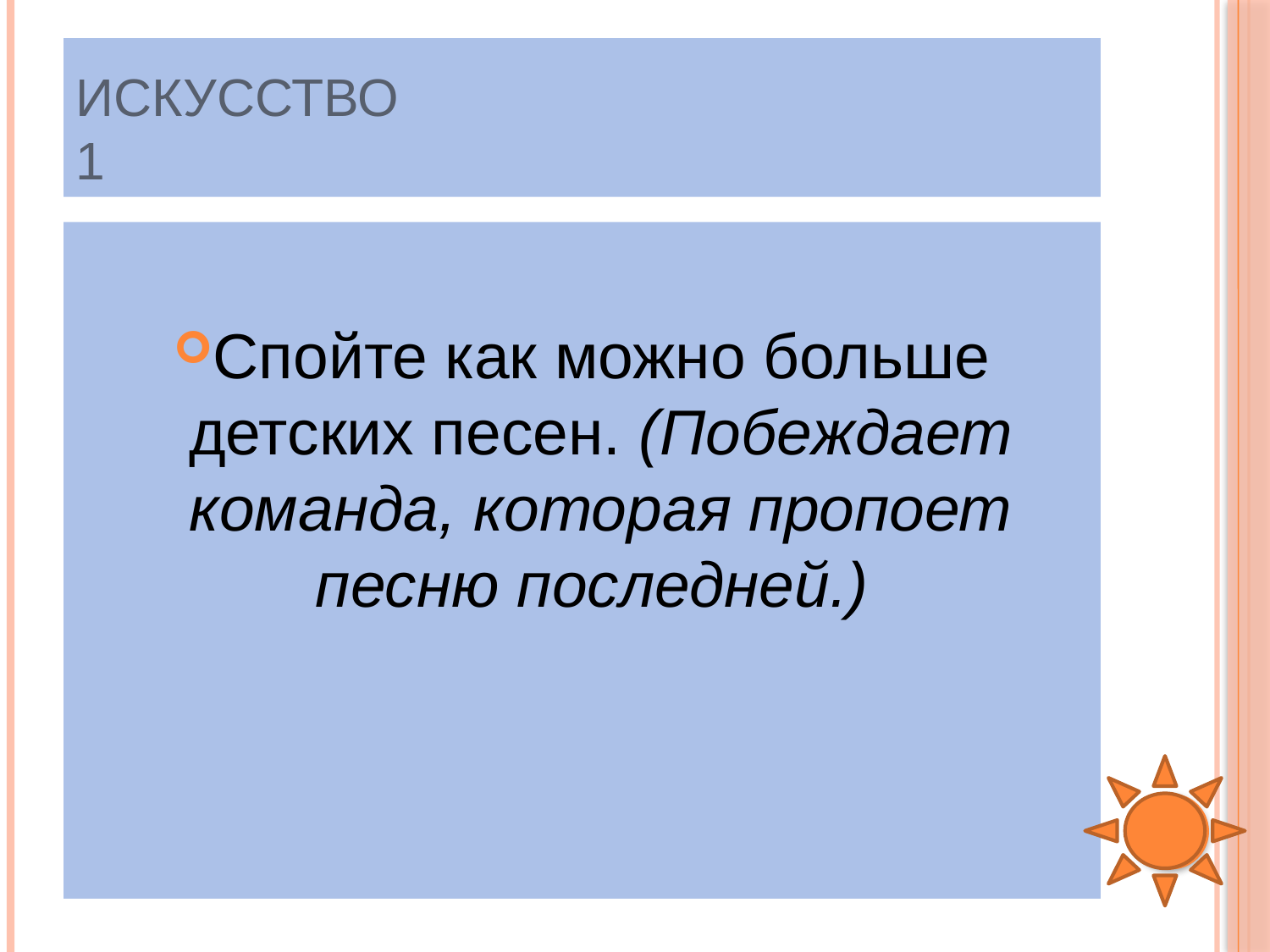

# Искусство                                              1

Спойте как можно больше детских песен. (Побеждает команда, которая пропоет песню последней.)